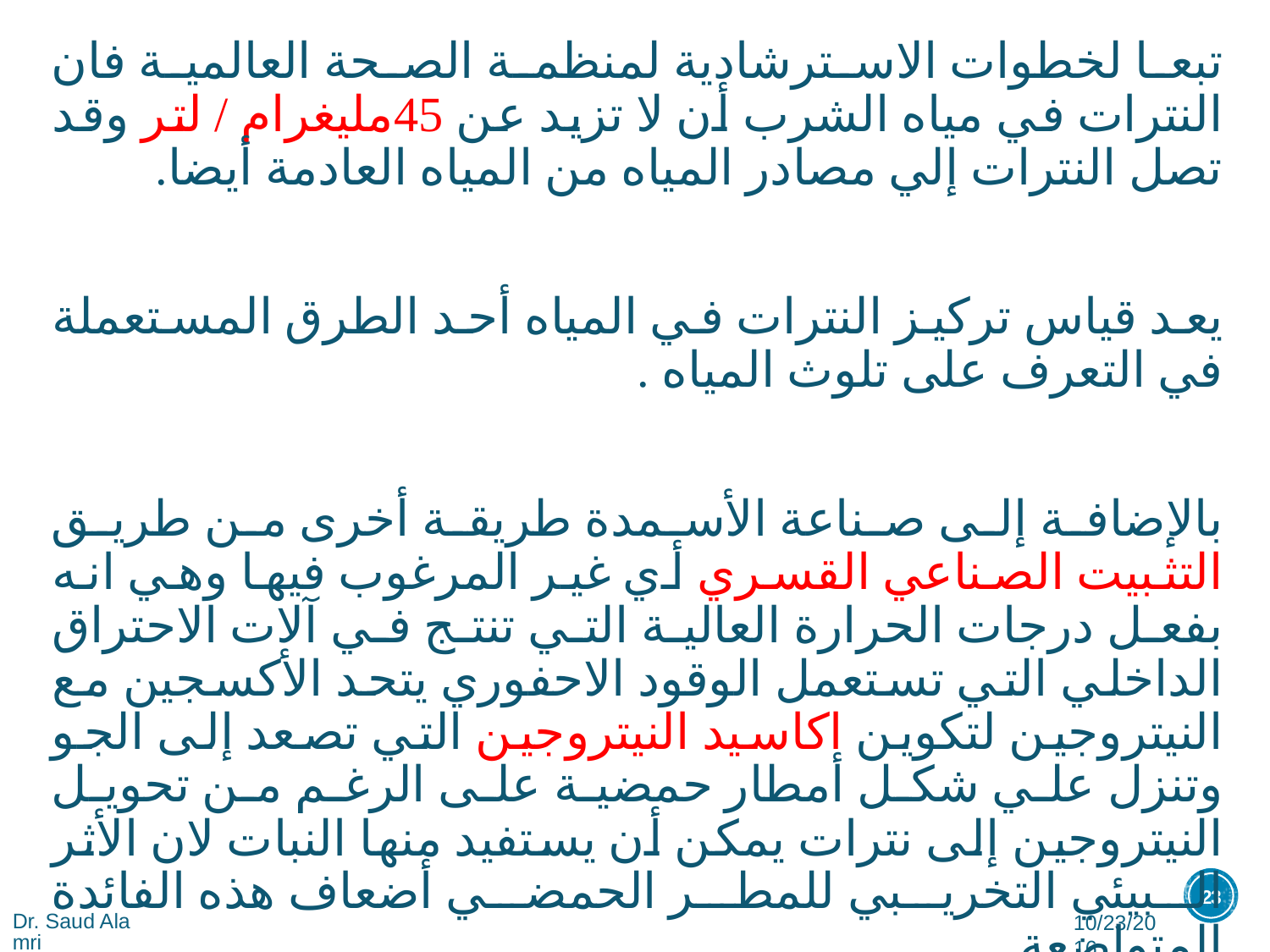

تبعا لخطوات الاسترشادية لمنظمة الصحة العالمية فان النترات في مياه الشرب أن لا تزيد عن 45مليغرام / لتر وقد تصل النترات إلي مصادر المياه من المياه العادمة أيضا.

يعد قياس تركيز النترات في المياه أحد الطرق المستعملة في التعرف على تلوث المياه .

بالإضافة إلى صناعة الأسمدة طريقة أخرى من طريق التثبيت الصناعي القسري أي غير المرغوب فيها وهي انه بفعل درجات الحرارة العالية التي تنتج في آلات الاحتراق الداخلي التي تستعمل الوقود الاحفوري يتحد الأكسجين مع النيتروجين لتكوين اكاسيد النيتروجين التي تصعد إلى الجو وتنزل علي شكل أمطار حمضية على الرغم من تحويل النيتروجين إلى نترات يمكن أن يستفيد منها النبات لان الأثر البيئي التخريبي للمطر الحمضي أضعاف هذه الفائدة المتواضعة .
23
Dr. Saud Alamri
10/23/2016